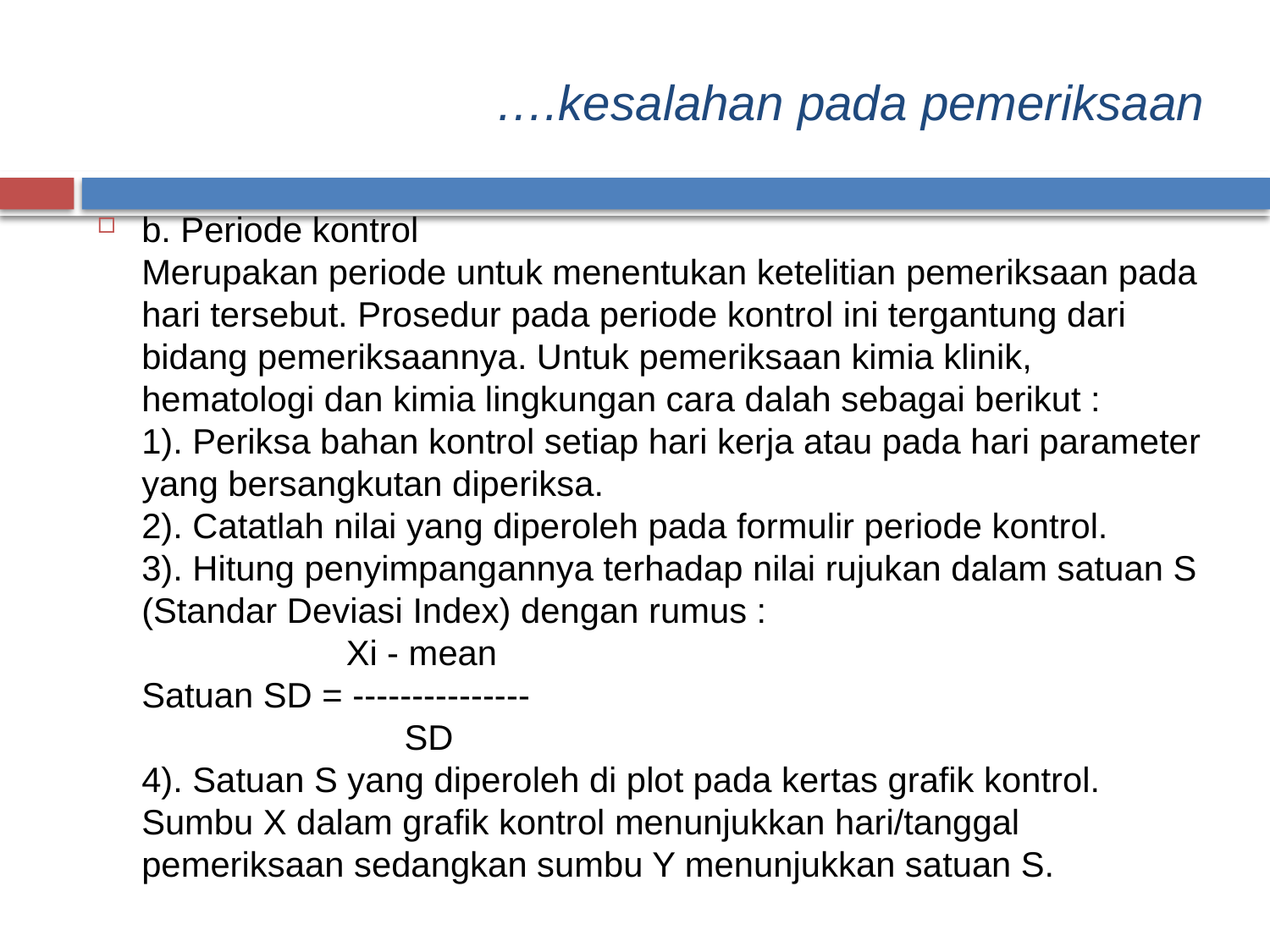

# ….kesalahan pada pemeriksaan
b. Periode kontrol
Merupakan periode untuk menentukan ketelitian pemeriksaan pada hari tersebut. Prosedur pada periode kontrol ini tergantung dari bidang pemeriksaannya. Untuk pemeriksaan kimia klinik, hematologi dan kimia lingkungan cara dalah sebagai berikut :
1). Periksa bahan kontrol setiap hari kerja atau pada hari parameter yang bersangkutan diperiksa.
2). Catatlah nilai yang diperoleh pada formulir periode kontrol.
3). Hitung penyimpangannya terhadap nilai rujukan dalam satuan S (Standar Deviasi Index) dengan rumus :
                     Xi - mean
Satuan SD = ---------------
                           SD
4). Satuan S yang diperoleh di plot pada kertas grafik kontrol. Sumbu X dalam grafik kontrol menunjukkan hari/tanggal pemeriksaan sedangkan sumbu Y menunjukkan satuan S.